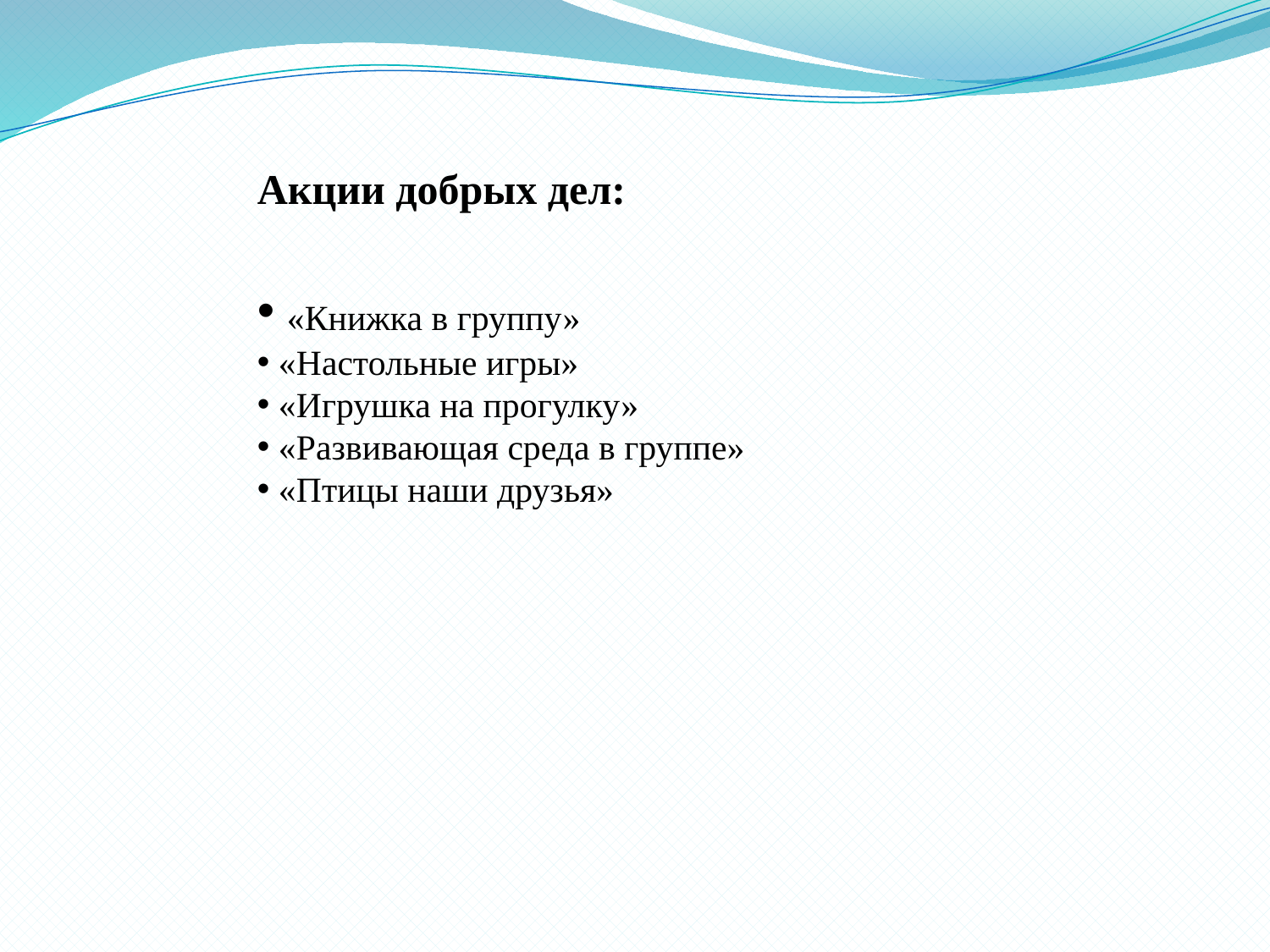

Акции добрых дел:

 «Книжка в группу»
 «Настольные игры»
 «Игрушка на прогулку»
 «Развивающая среда в группе»
 «Птицы наши друзья»